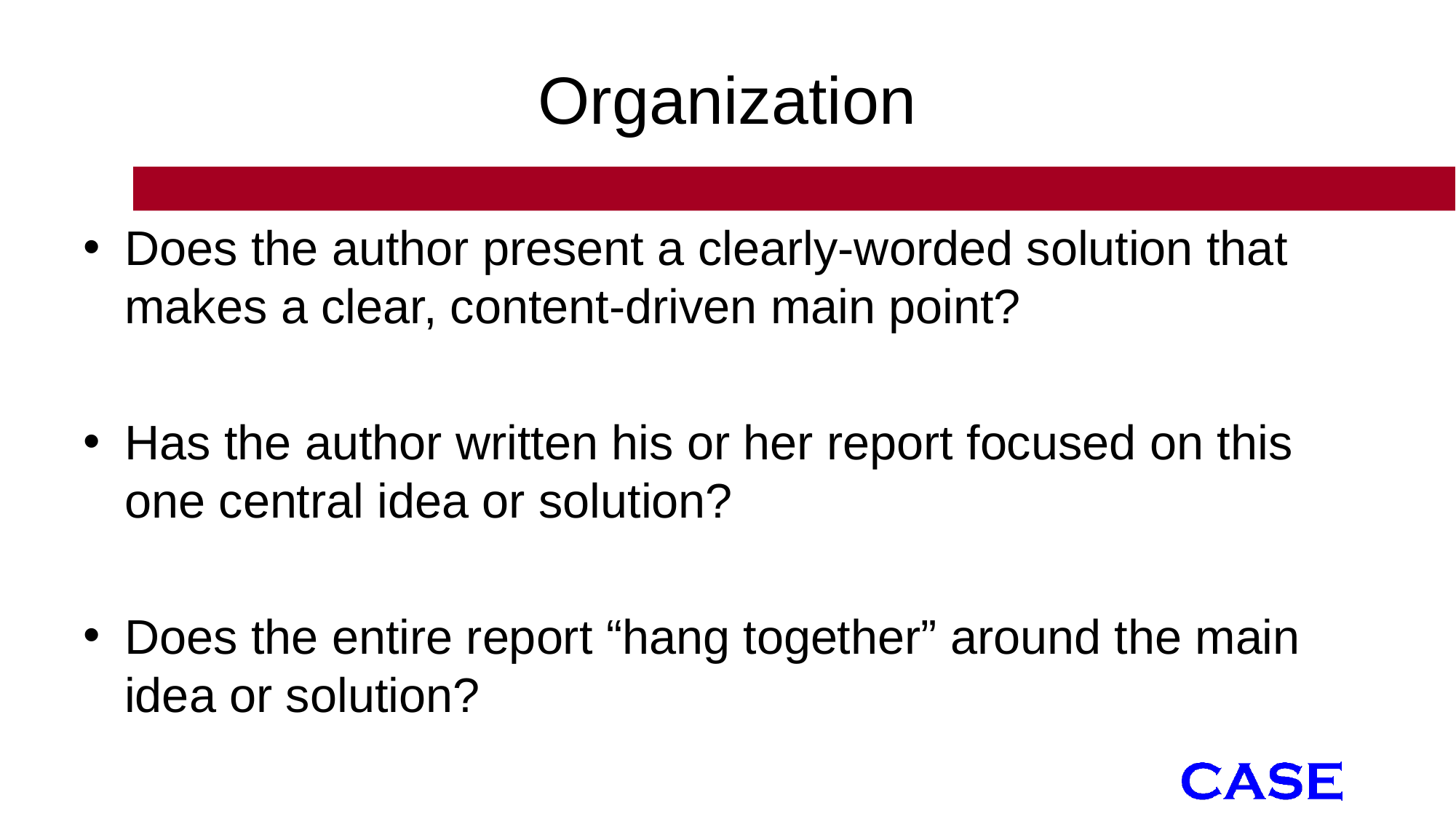

# Organization
Does the author present a clearly-worded solution that makes a clear, content-driven main point?

Has the author written his or her report focused on this one central idea or solution?

Does the entire report “hang together” around the main idea or solution?